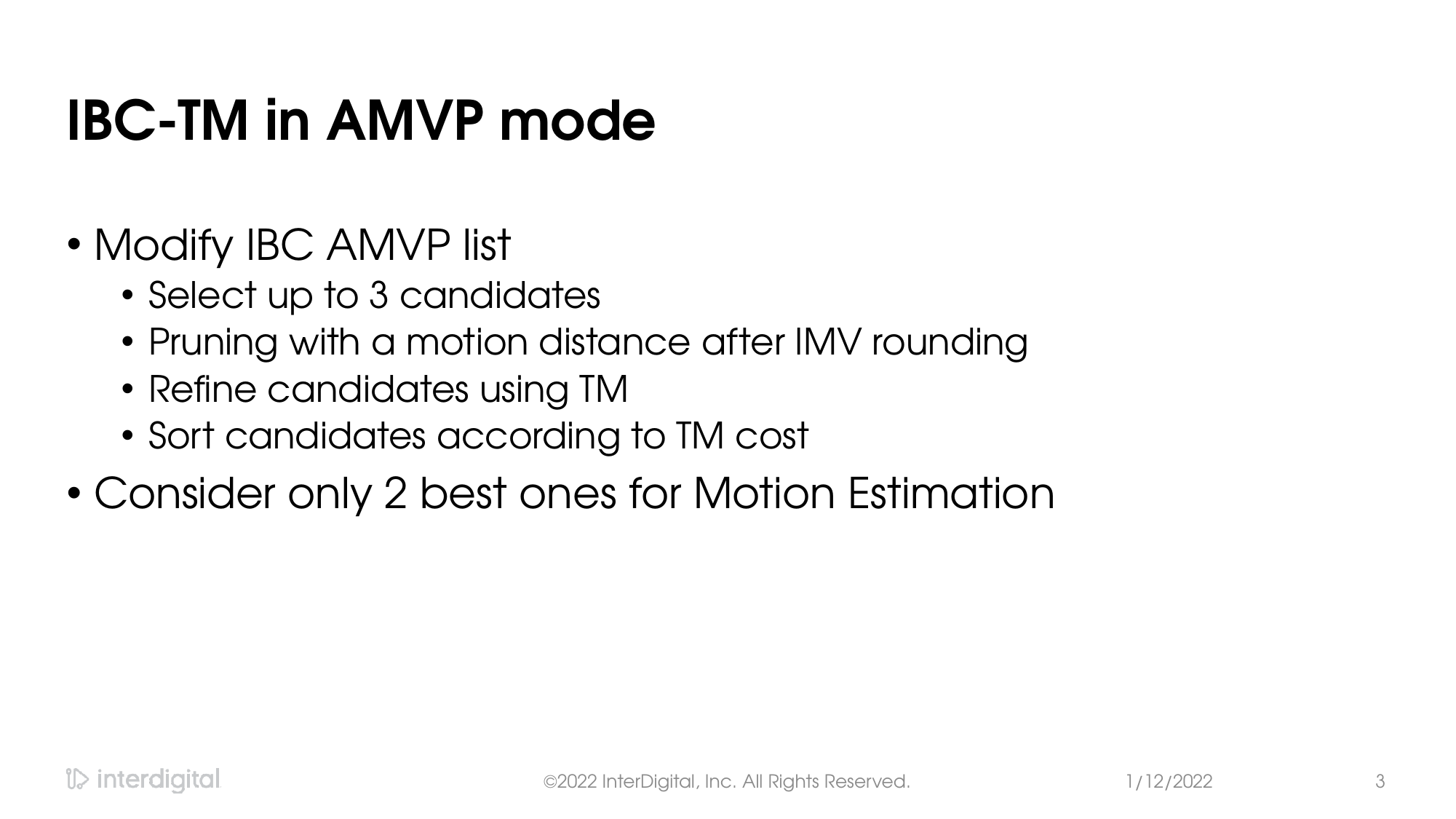

# IBC-TM in AMVP mode
Modify IBC AMVP list
Select up to 3 candidates
Pruning with a motion distance after IMV rounding
Refine candidates using TM
Sort candidates according to TM cost
Consider only 2 best ones for Motion Estimation
©2022 InterDigital, Inc. All Rights Reserved.
1/12/2022
3